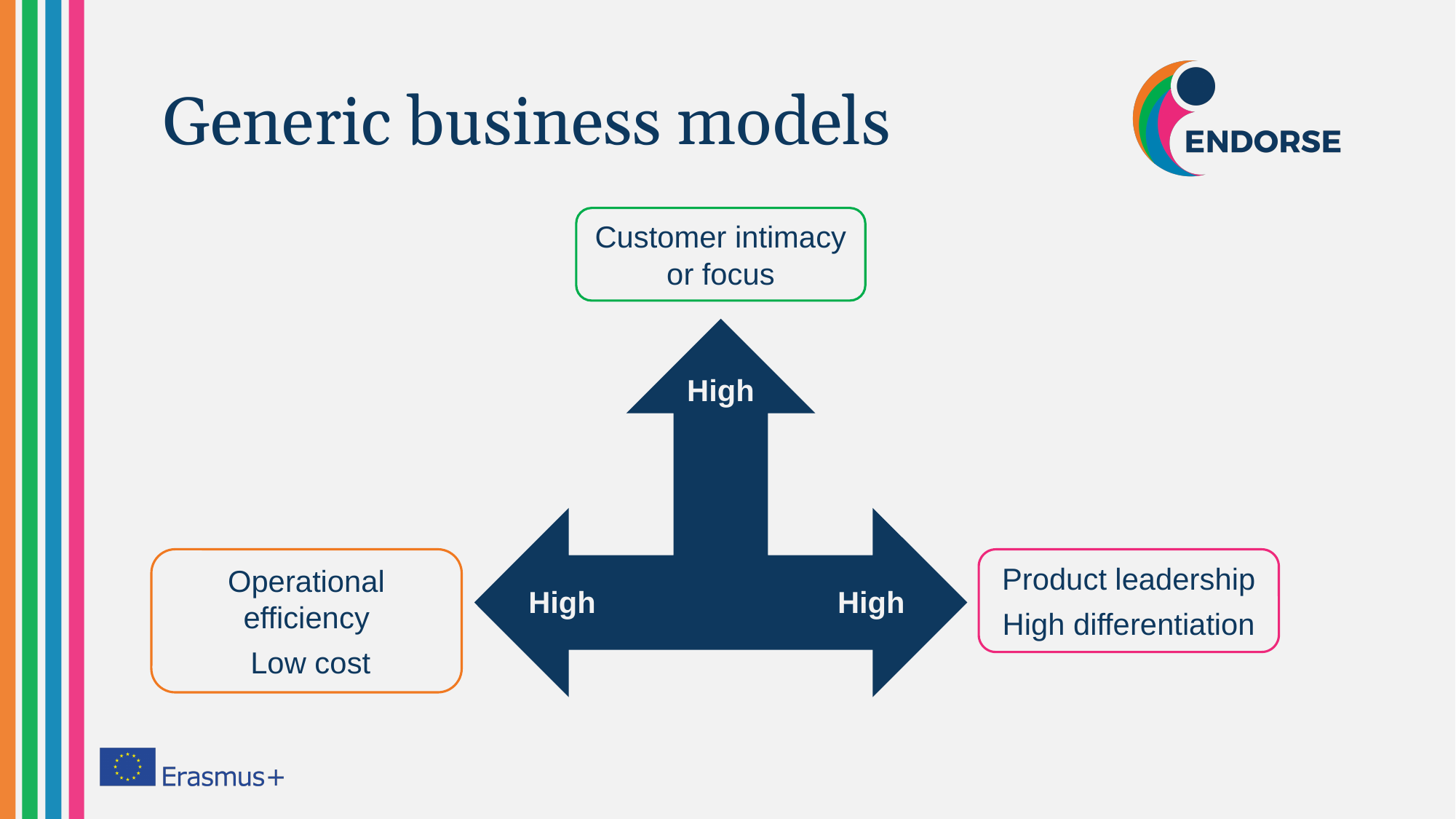

# Generic business models
Customer intimacy or focus

High
Operational efficiency
 Low cost
Product leadership
High differentiation
High
High